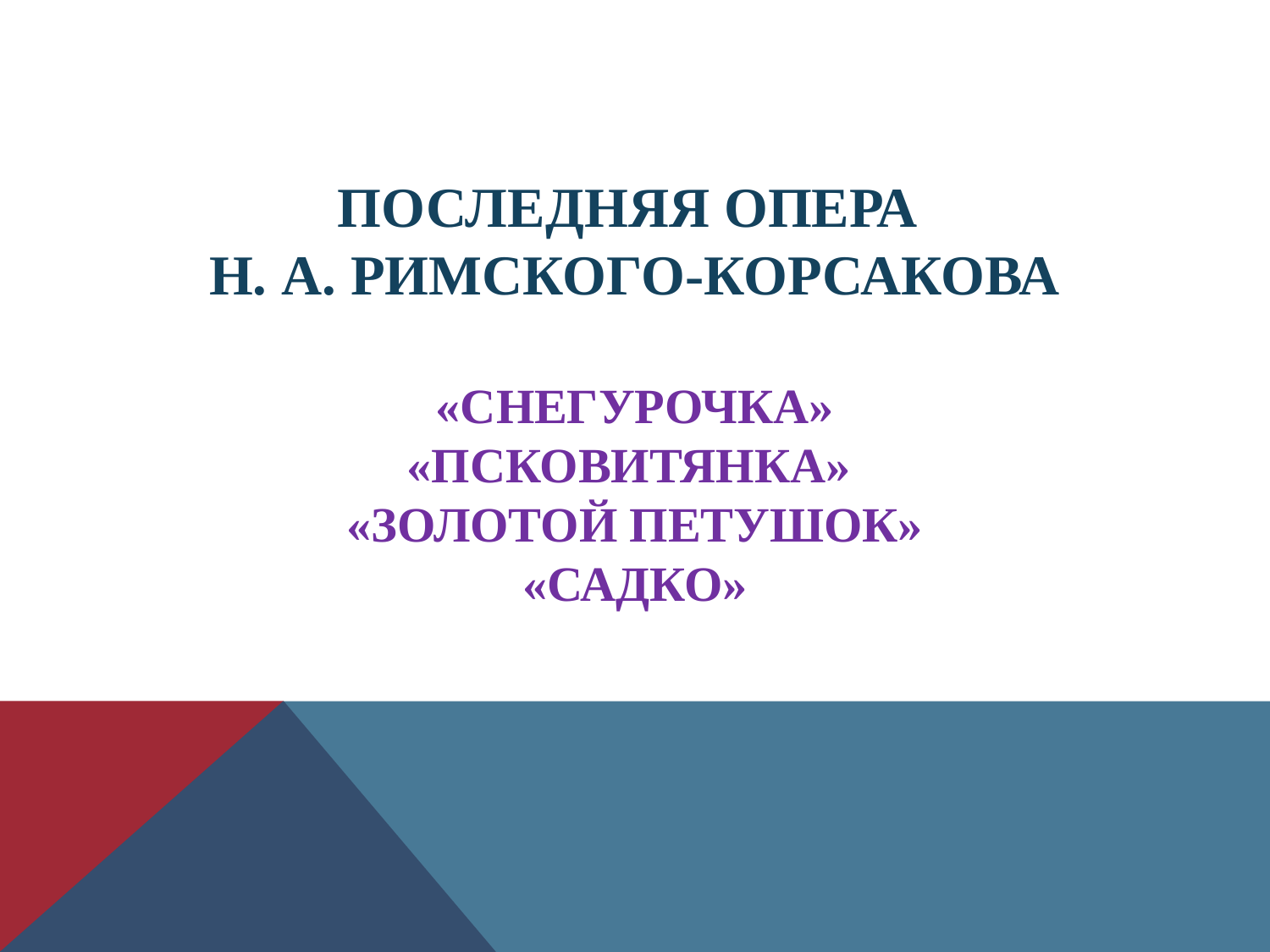

# Последняя опера Н. А. Римского-Корсакова «Снегурочка» «Псковитянка» «Золотой петушок» «Садко»